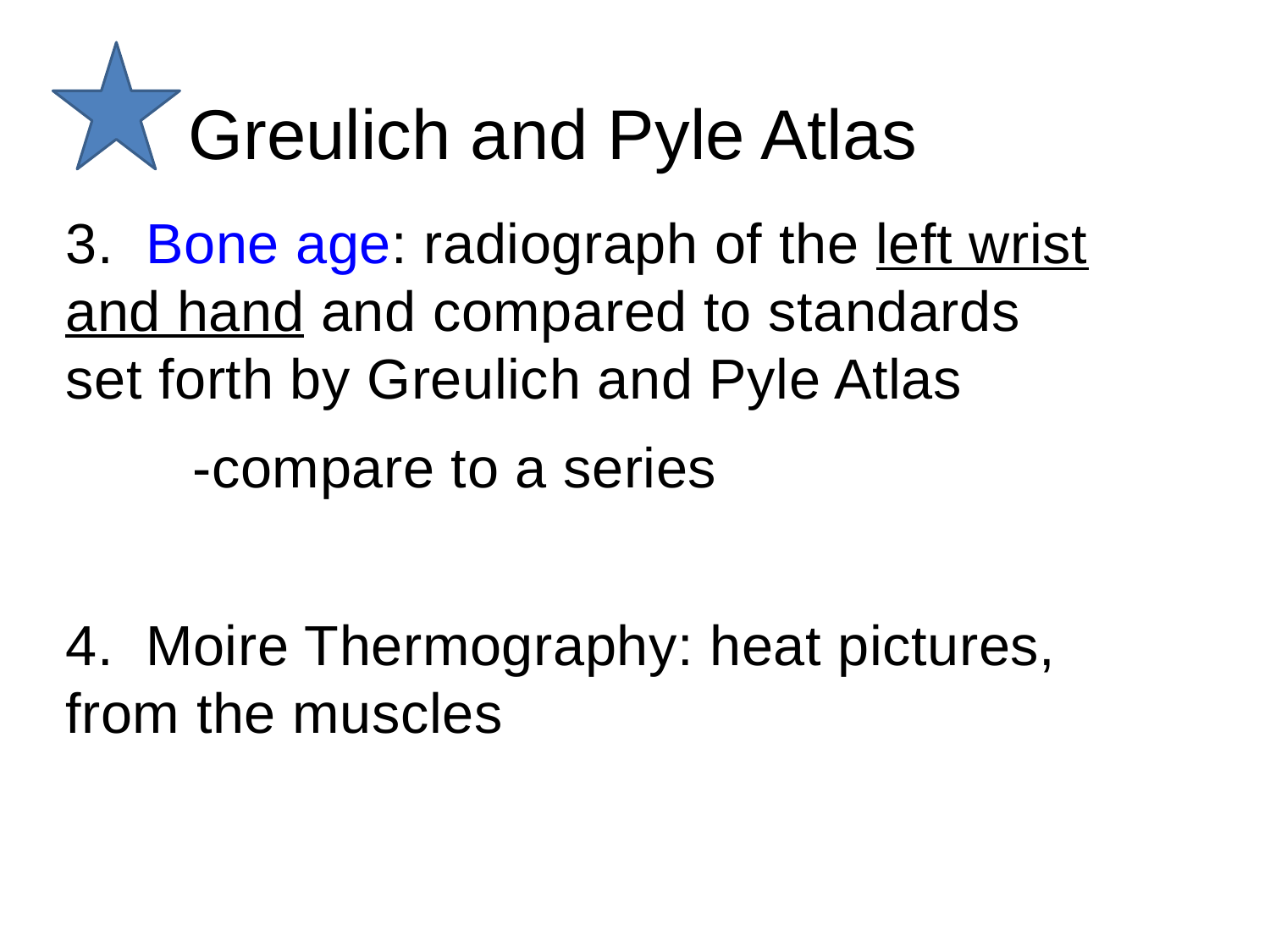

# Greulich and Pyle Atlas

3.  Bone age: radiograph of the left wrist and hand and compared to standards set forth by Greulich and Pyle Atlas
	-compare to a series

4.  Moire Thermography: heat pictures, from the muscles